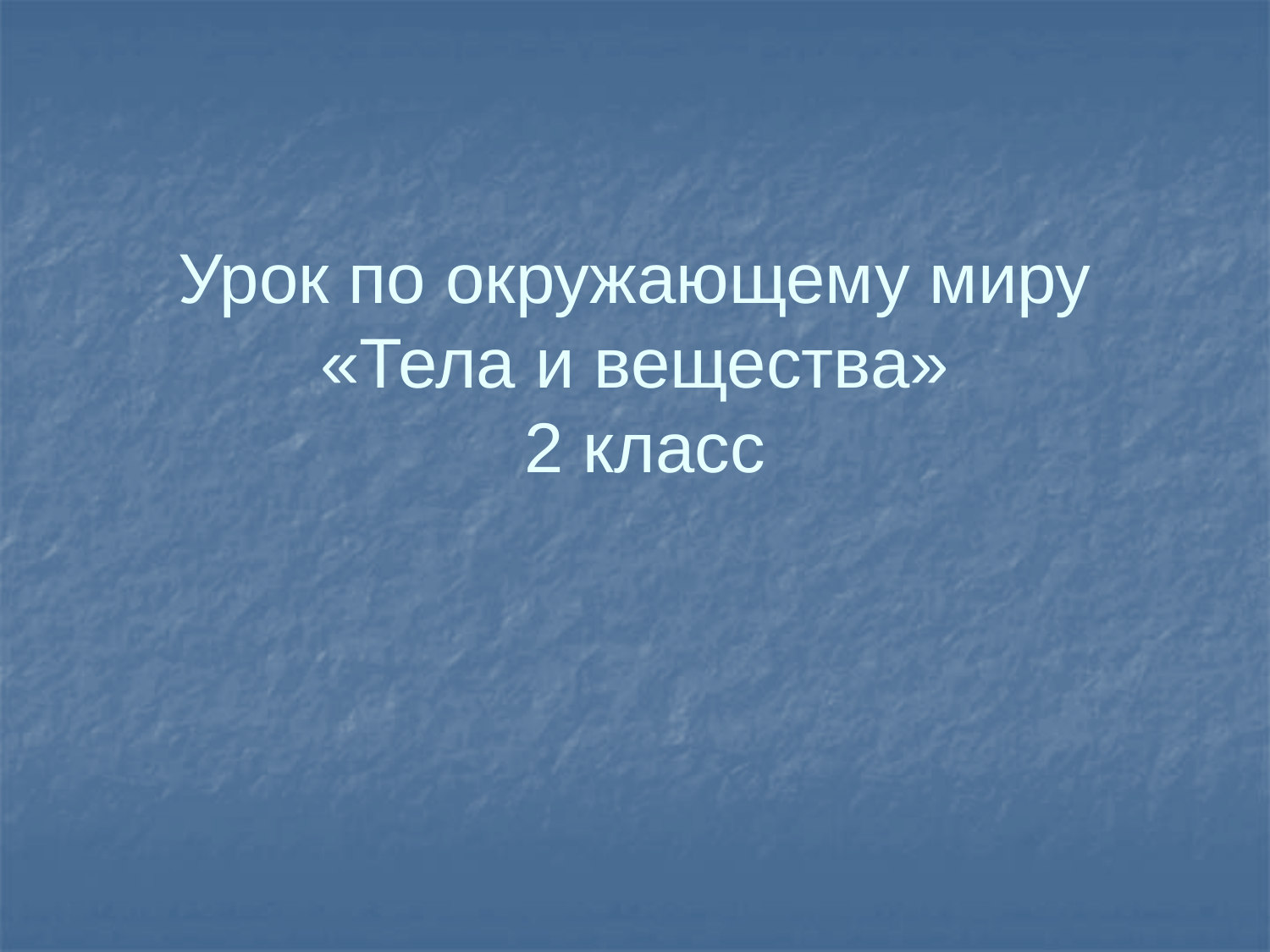

# Урок по окружающему миру «Тела и вещества» 2 класс